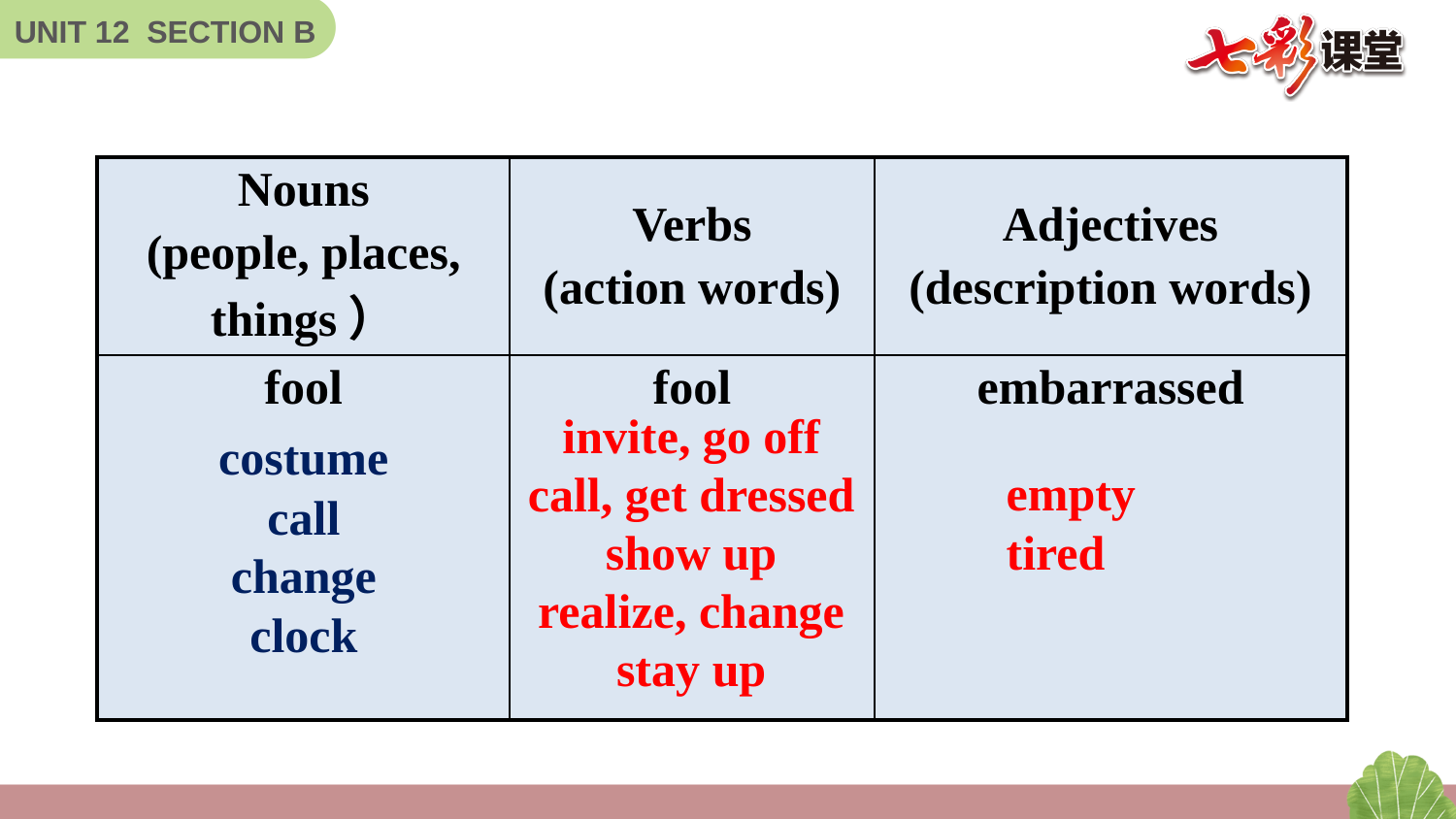

| Nouns (people, places, things） | Verbs (action words) | Adjectives (description words) |
| --- | --- | --- |
| fool | fool | embarrassed |
invite, go off
call, get dressed
show up
realize, change
stay up
costume
call
change
clock
empty
tired